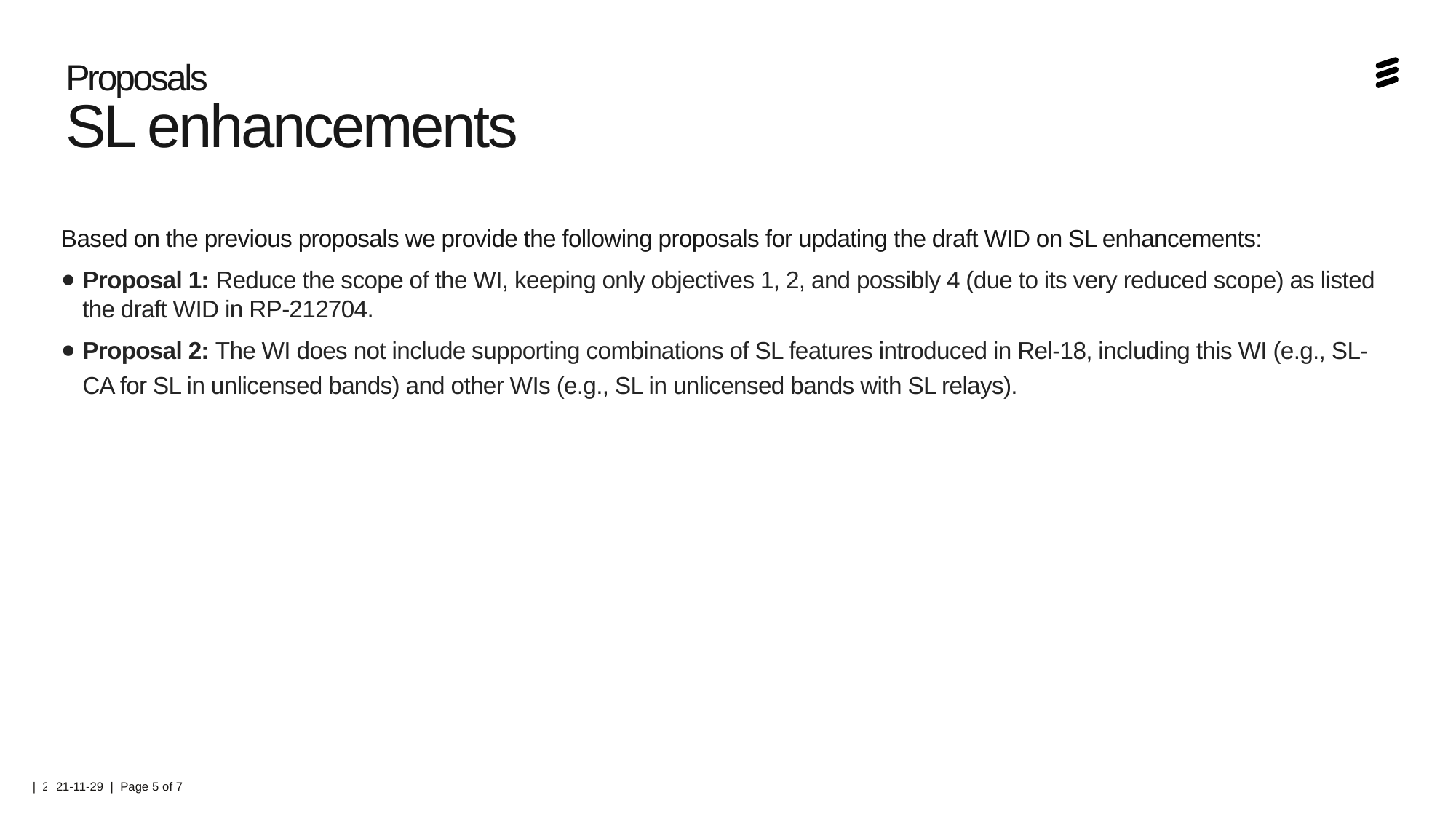

# Proposals SL enhancements
Based on the previous proposals we provide the following proposals for updating the draft WID on SL enhancements:
Proposal 1: Reduce the scope of the WI, keeping only objectives 1, 2, and possibly 4 (due to its very reduced scope) as listed the draft WID in RP-212704.
Proposal 2: The WI does not include supporting combinations of SL features introduced in Rel-18, including this WI (e.g., SL-CA for SL in unlicensed bands) and other WIs (e.g., SL in unlicensed bands with SL relays).